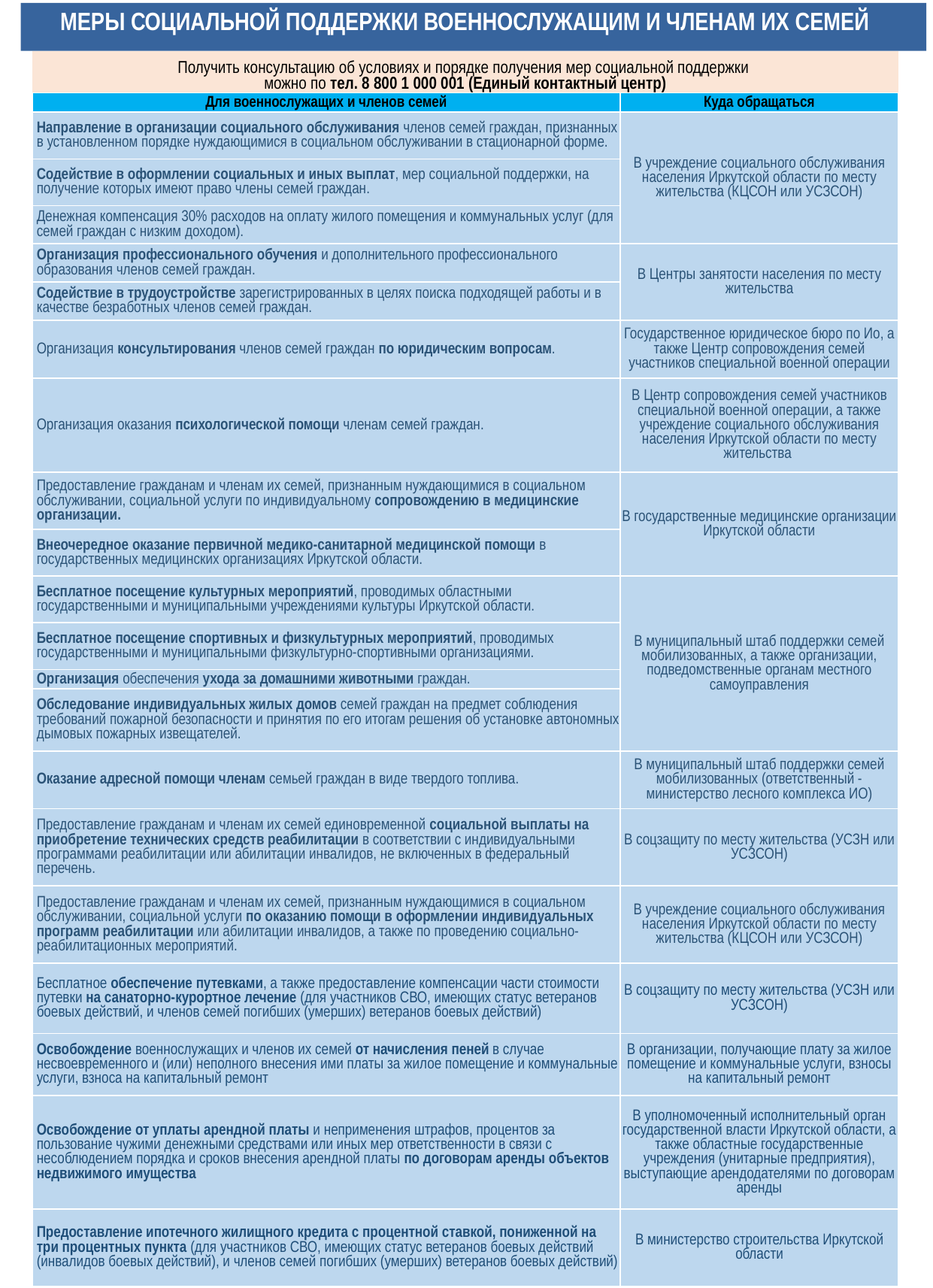

МЕРЫ СОЦИАЛЬНОЙ ПОДДЕРЖКИ ВОЕННОСЛУЖАЩИМ И ЧЛЕНАМ ИХ СЕМЕЙ

| Получить консультацию об условиях и порядке получения мер социальной поддержки можно по тел. 8 800 1 000 001 (Единый контактный центр) |  |
| --- | --- |
| Для военнослужащих и членов семей | Куда обращаться |
| Направление в организации социального обслуживания членов семей граждан, признанных в установленном порядке нуждающимися в социальном обслуживании в стационарной форме. | В учреждение социального обслуживания населения Иркутской области по месту жительства (КЦСОН или УСЗСОН) |
| Содействие в оформлении социальных и иных выплат, мер социальной поддержки, на получение которых имеют право члены семей граждан. |  |
| Денежная компенсация 30% расходов на оплату жилого помещения и коммунальных услуг (для семей граждан с низким доходом). |  |
| Организация профессионального обучения и дополнительного профессионального образования членов семей граждан. | В Центры занятости населения по месту жительства |
| Содействие в трудоустройстве зарегистрированных в целях поиска подходящей работы и в качестве безработных членов семей граждан. |  |
| Организация консультирования членов семей граждан по юридическим вопросам. | Государственное юридическое бюро по Ио, а также Центр сопровождения семей участников специальной военной операции |
| Организация оказания психологической помощи членам семей граждан. | В Центр сопровождения семей участников специальной военной операции, а также учреждение социального обслуживания населения Иркутской области по месту жительства |
| Предоставление гражданам и членам их семей, признанным нуждающимися в социальном обслуживании, социальной услуги по индивидуальному сопровождению в медицинские организации. | В государственные медицинские организации Иркутской области |
| Внеочередное оказание первичной медико-санитарной медицинской помощи в государственных медицинских организациях Иркутской области. |  |
| Бесплатное посещение культурных мероприятий, проводимых областными государственными и муниципальными учреждениями культуры Иркутской области. | В муниципальный штаб поддержки семей мобилизованных, а также организации, подведомственные органам местного самоуправления |
| Бесплатное посещение спортивных и физкультурных мероприятий, проводимых государственными и муниципальными физкультурно-спортивными организациями. |  |
| Организация обеспечения ухода за домашними животными граждан. |  |
| Обследование индивидуальных жилых домов семей граждан на предмет соблюдения требований пожарной безопасности и принятия по его итогам решения об установке автономных дымовых пожарных извещателей. |  |
| Оказание адресной помощи членам семьей граждан в виде твердого топлива. | В муниципальный штаб поддержки семей мобилизованных (ответственный - министерство лесного комплекса ИО) |
| Предоставление гражданам и членам их семей единовременной социальной выплаты на приобретение технических средств реабилитации в соответствии с индивидуальными программами реабилитации или абилитации инвалидов, не включенных в федеральный перечень. | В соцзащиту по месту жительства (УСЗН или УСЗСОН) |
| Предоставление гражданам и членам их семей, признанным нуждающимися в социальном обслуживании, социальной услуги по оказанию помощи в оформлении индивидуальных программ реабилитации или абилитации инвалидов, а также по проведению социально-реабилитационных мероприятий. | В учреждение социального обслуживания населения Иркутской области по месту жительства (КЦСОН или УСЗСОН) |
| Бесплатное обеспечение путевками, а также предоставление компенсации части стоимости путевки на санаторно-курортное лечение (для участников СВО, имеющих статус ветеранов боевых действий, и членов семей погибших (умерших) ветеранов боевых действий) | В соцзащиту по месту жительства (УСЗН или УСЗСОН) |
| Освобождение военнослужащих и членов их семей от начисления пеней в случае несвоевременного и (или) неполного внесения ими платы за жилое помещение и коммунальные услуги, взноса на капитальный ремонт | В организации, получающие плату за жилое помещение и коммунальные услуги, взносы на капитальный ремонт |
| Освобождение от уплаты арендной платы и неприменения штрафов, процентов за пользование чужими денежными средствами или иных мер ответственности в связи с несоблюдением порядка и сроков внесения арендной платы по договорам аренды объектов недвижимого имущества | В уполномоченный исполнительный орган государственной власти Иркутской области, а также областные государственные учреждения (унитарные предприятия), выступающие арендодателями по договорам аренды |
| Предоставление ипотечного жилищного кредита с процентной ставкой, пониженной на три процентных пункта (для участников СВО, имеющих статус ветеранов боевых действий (инвалидов боевых действий), и членов семей погибших (умерших) ветеранов боевых действий) | В министерство строительства Иркутской области |